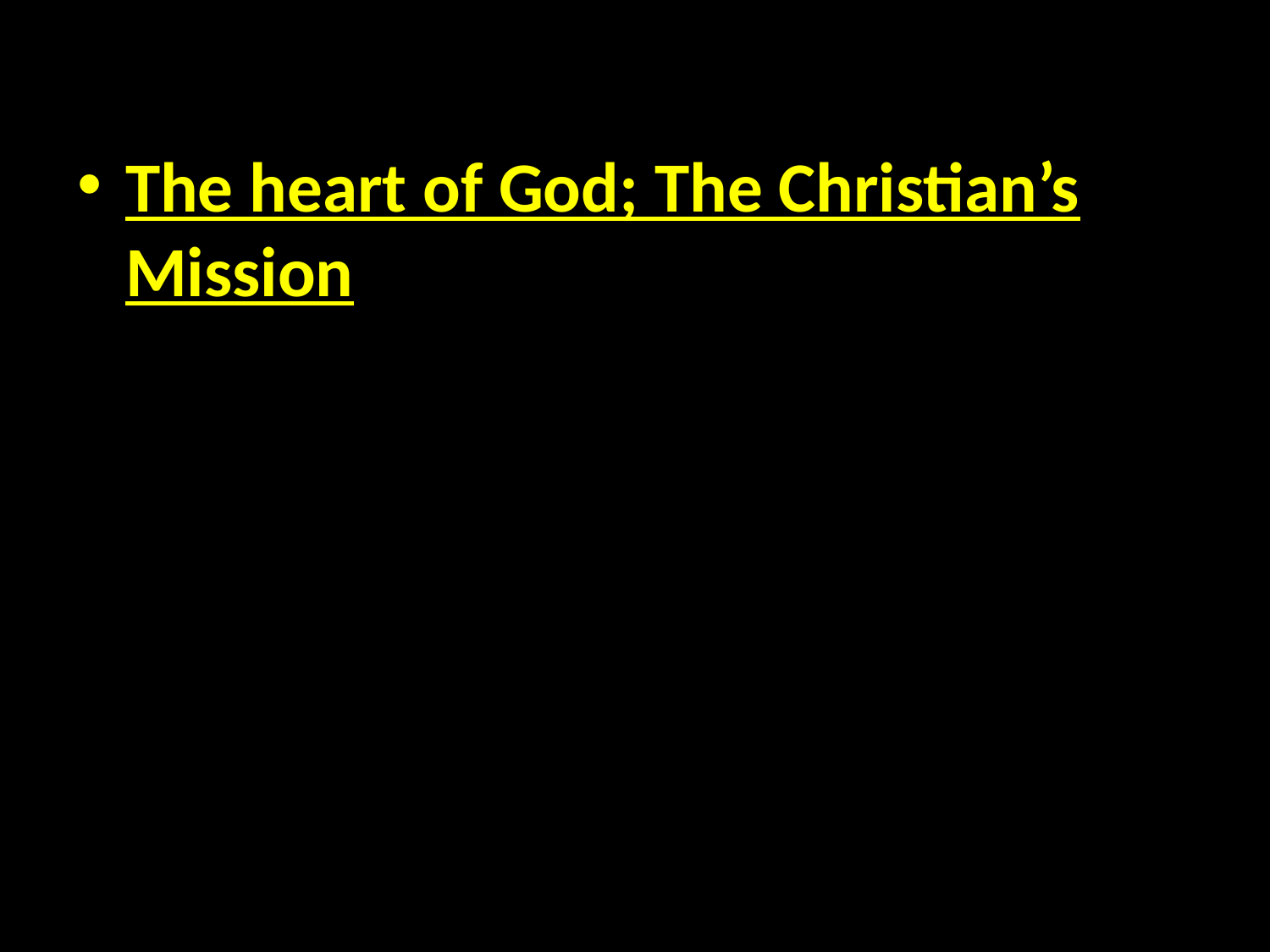

The heart of God; The Christian’s Mission
#